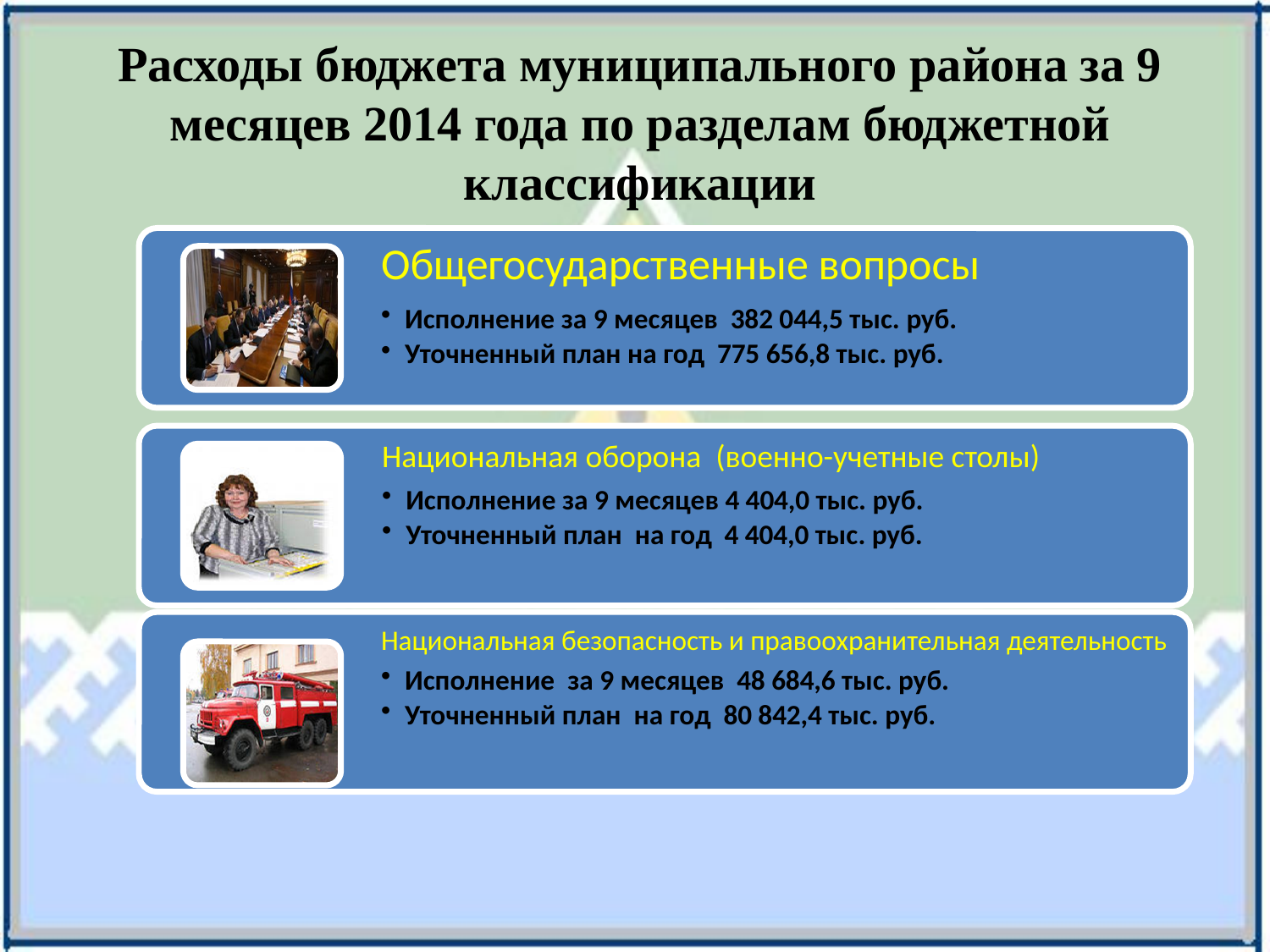

Расходы бюджета муниципального района за 9 месяцев 2014 года по разделам бюджетной классификации
Общегосударственные вопросы
Исполнение за 9 месяцев  382 044,5 тыс. руб.
Уточненный план на год  775 656,8 тыс. руб.
Национальная оборона  (военно-учетные столы)
Исполнение за 9 месяцев 4 404,0 тыс. руб.
Уточненный план  на год  4 404,0 тыс. руб.
Национальная безопасность и правоохранительная деятельность
Исполнение  за 9 месяцев  48 684,6 тыс. руб.
Уточненный план  на год  80 842,4 тыс. руб.